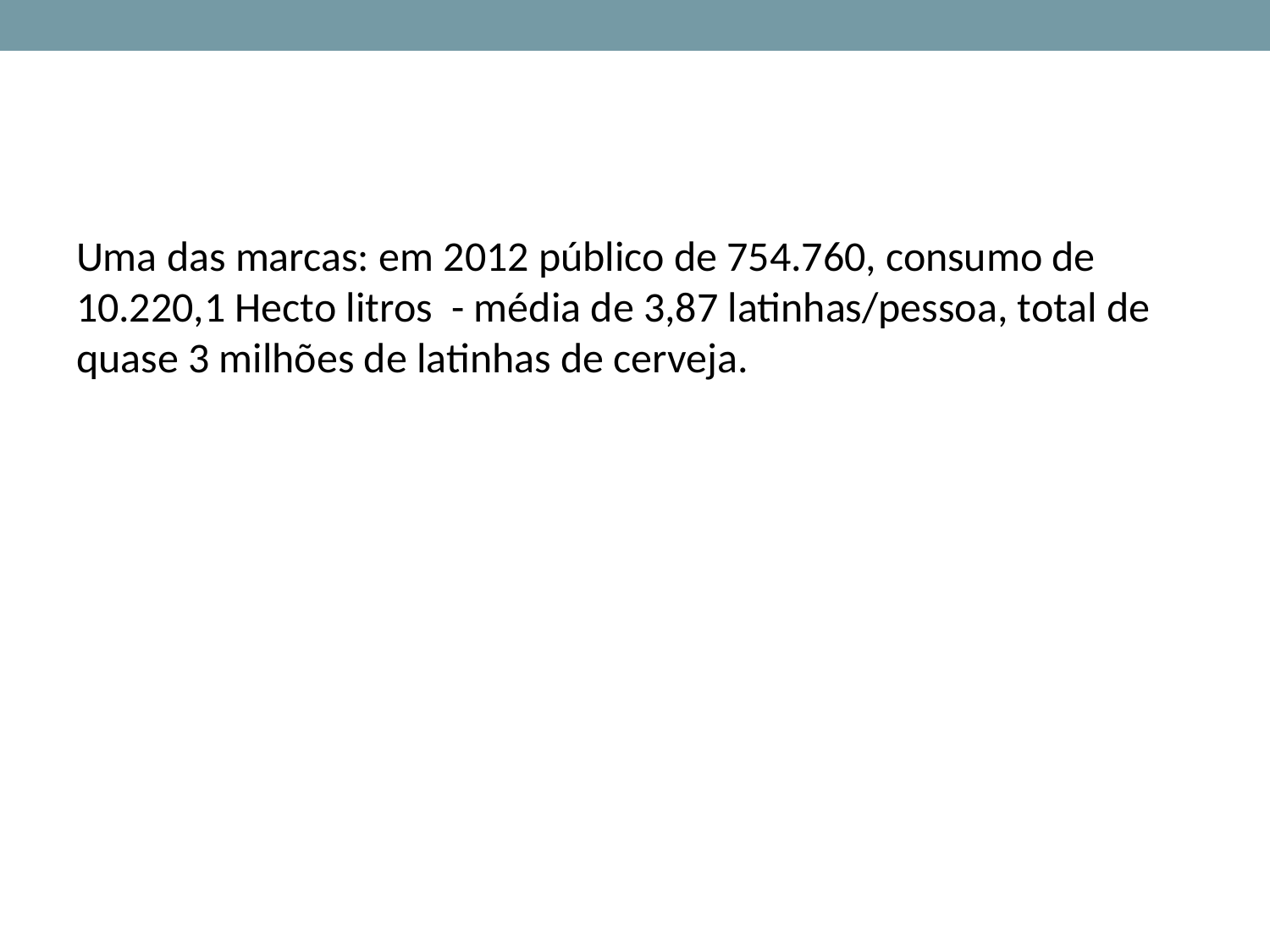

#
Uma das marcas: em 2012 público de 754.760, consumo de 10.220,1 Hecto litros  - média de 3,87 latinhas/pessoa, total de quase 3 milhões de latinhas de cerveja.